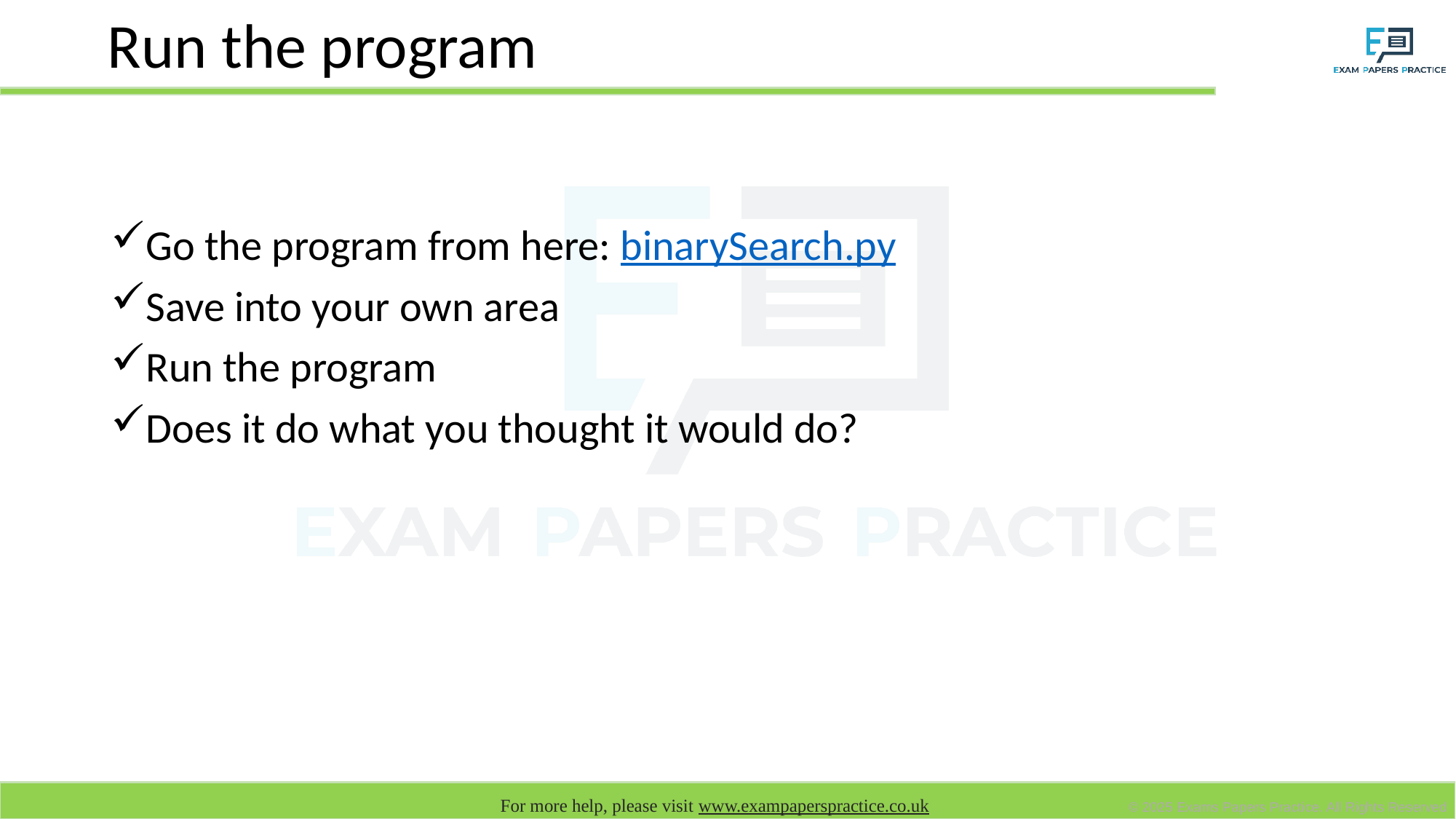

# Run the program
Go the program from here: binarySearch.py
Save into your own area
Run the program
Does it do what you thought it would do?